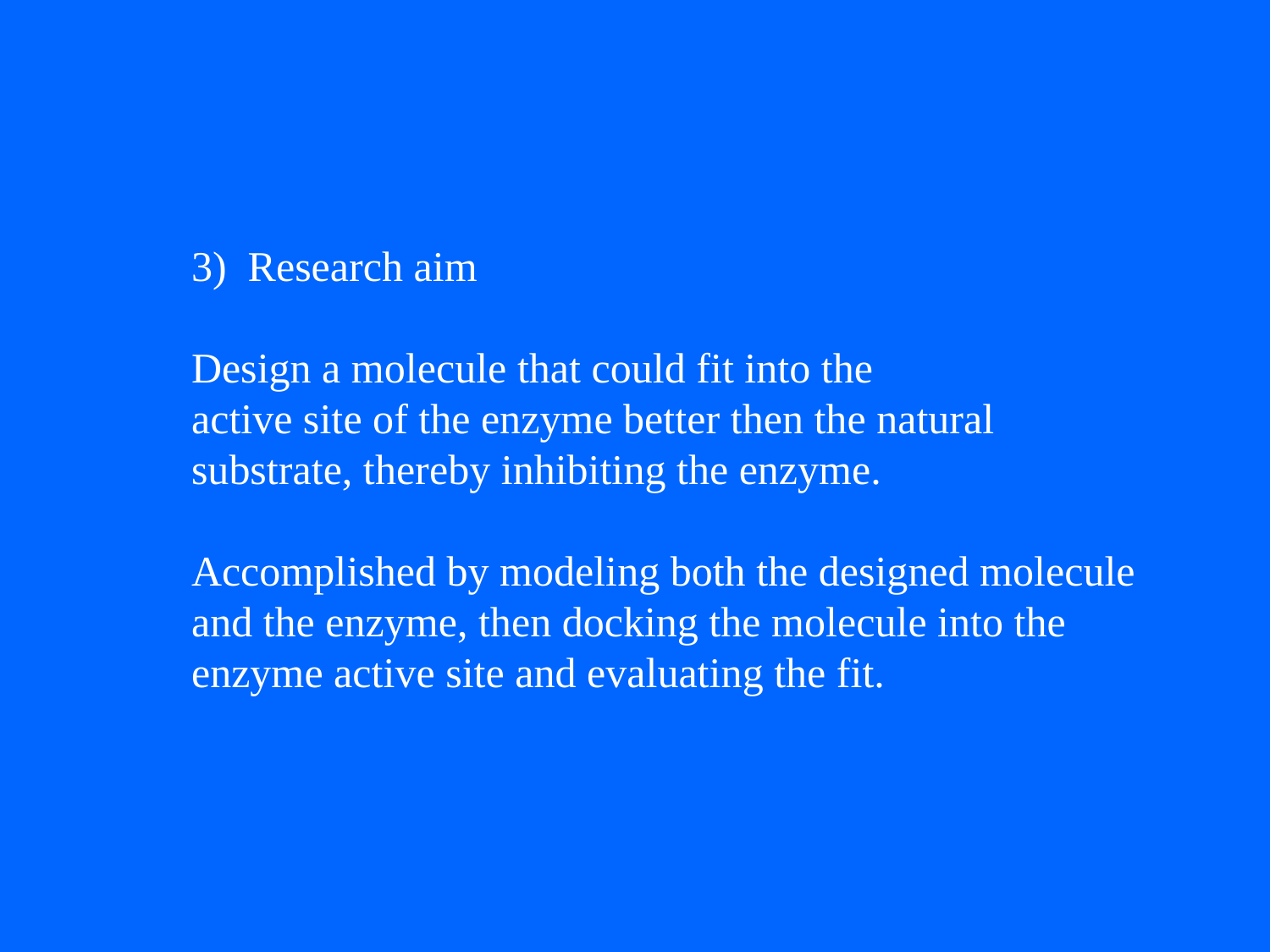

3)  Research aim

Design a molecule that could fit into the
active site of the enzyme better then the natural
substrate, thereby inhibiting the enzyme.

Accomplished by modeling both the designed molecule
and the enzyme, then docking the molecule into the
enzyme active site and evaluating the fit.